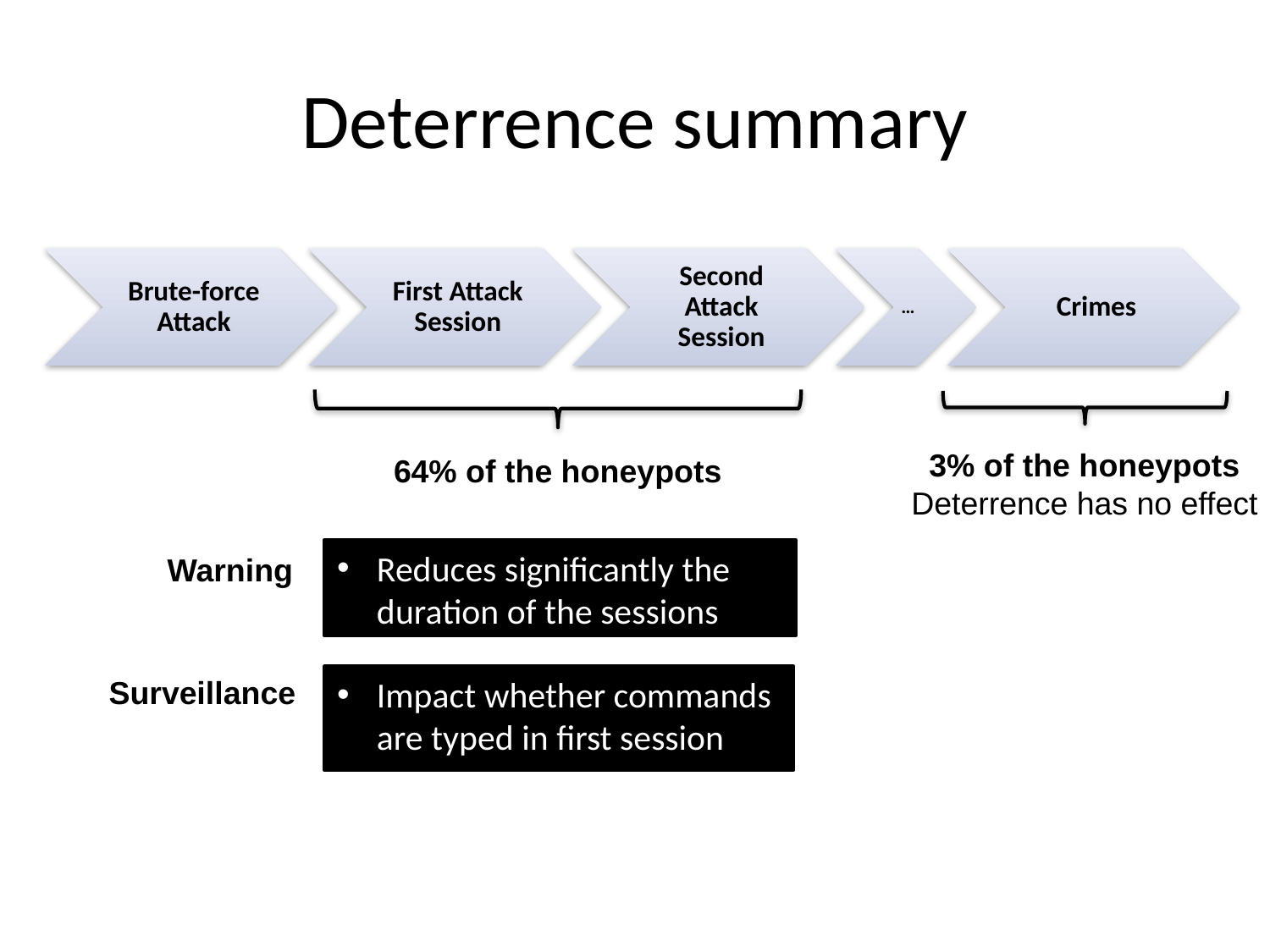

Brute-force Attack
First Attack Session
Second Attack Session
…
Crimes
# Deterrence summary

3% of the honeypots
Deterrence has no effect
64% of the honeypots
Reduces significantly the duration of the sessions
Warning
Surveillance
Impact whether commands are typed in first session